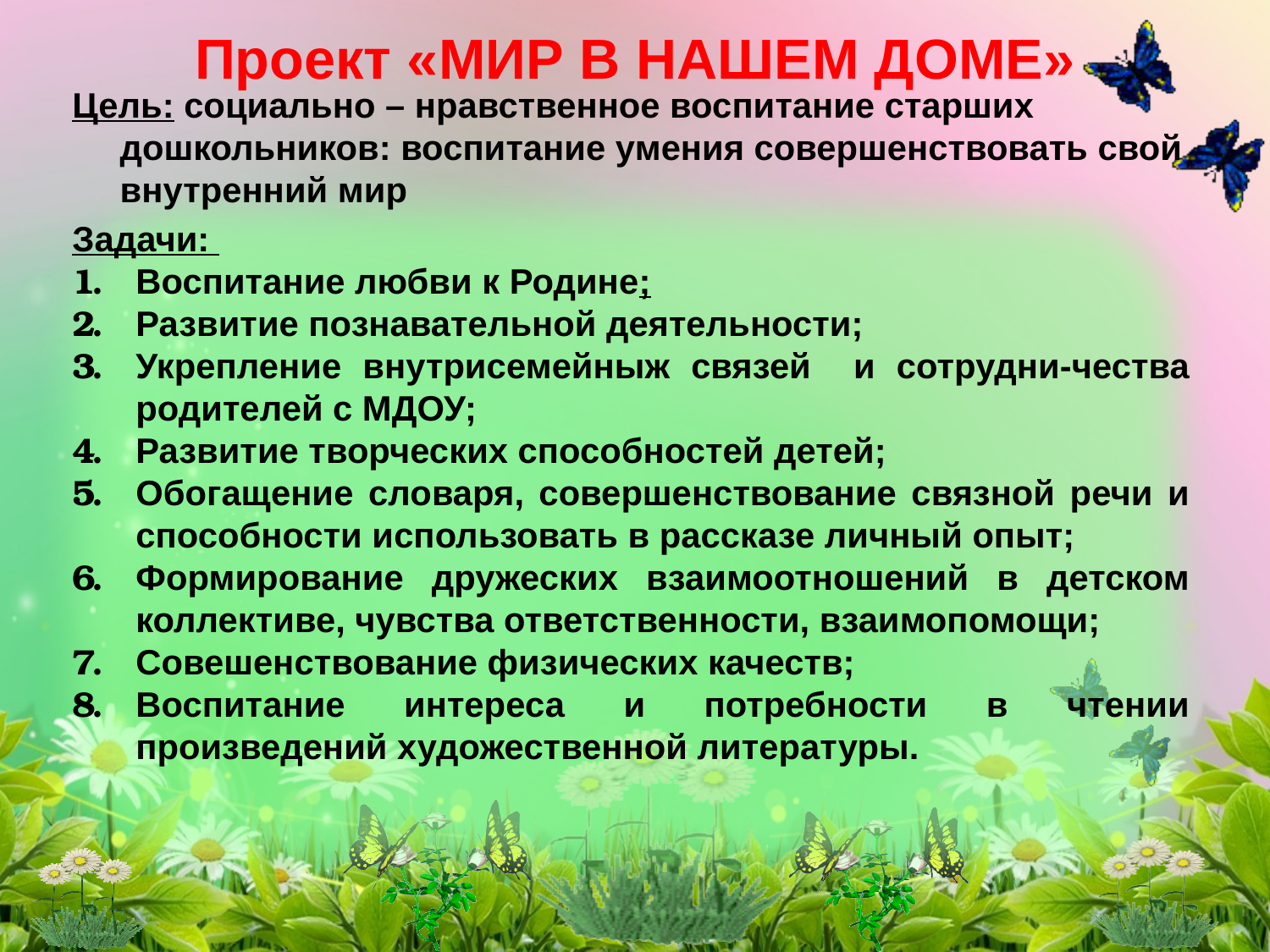

# Проект «мир в нашем доме»
Цель: социально – нравственное воспитание старших     дошкольников: воспитание умения совершенствовать свой внутренний мир
Задачи:
Воспитание любви к Родине;
Развитие познавательной деятельности;
Укрепление внутрисемейныж связей  и сотрудни-чества родителей с МДОУ;
Развитие творческих способностей детей;
Обогащение словаря, совершенствование связной речи и способности использовать в рассказе личный опыт;
Формирование дружеских взаимоотношений в детском коллективе, чувства ответственности, взаимопомощи;
Совешенствование физических качеств;
Воспитание интереса и потребности в чтении произведений художественной литературы.